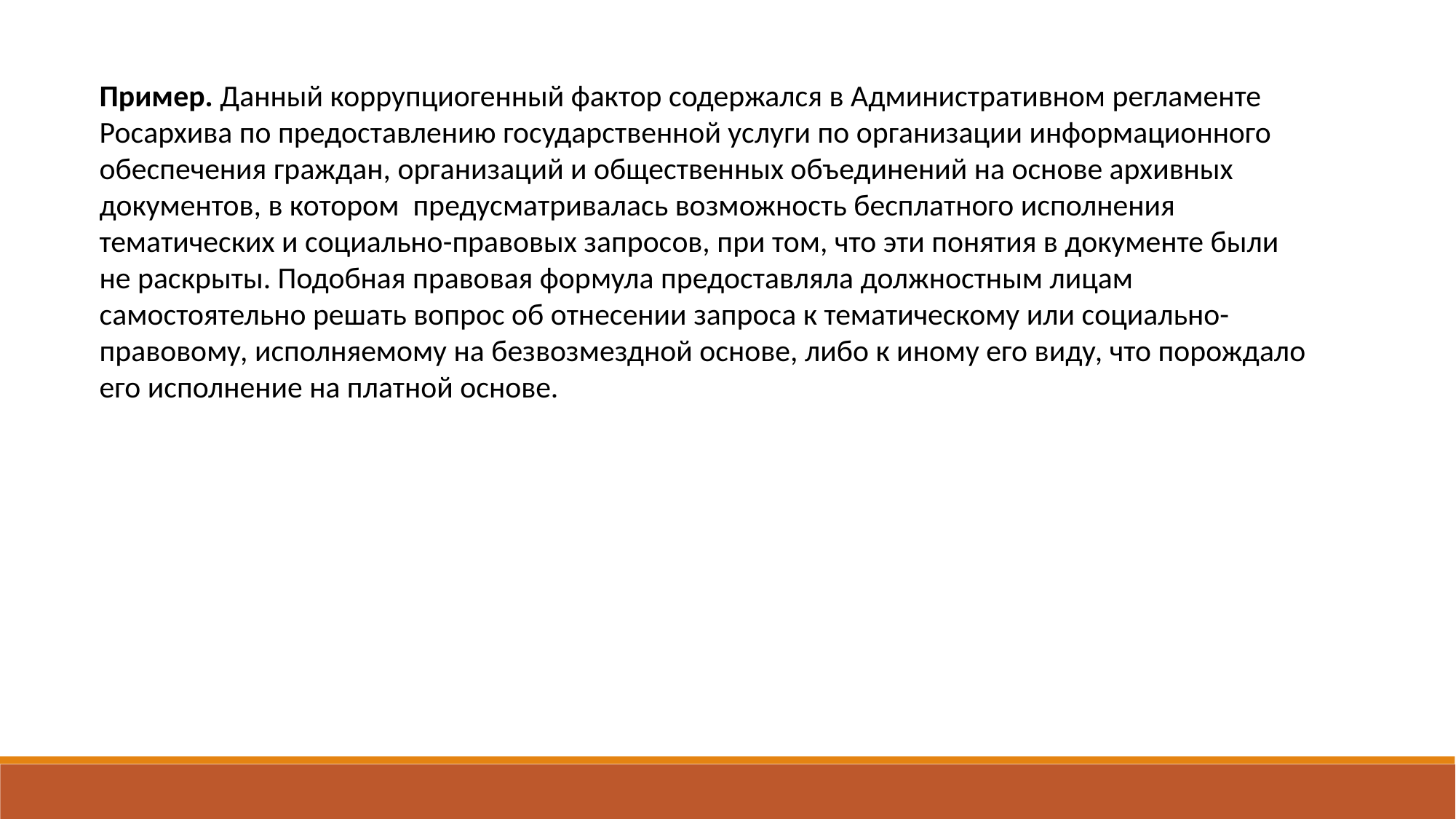

Пример. Данный коррупциогенный фактор содержался в Административном регламенте Росархива по предоставлению государственной услуги по организации информационного обеспечения граждан, организаций и общественных объединений на основе архивных документов, в котором  предусматривалась возможность бесплатного исполнения тематических и социально-правовых запросов, при том, что эти понятия в документе были не раскрыты. Подобная правовая формула предоставляла должностным лицам самостоятельно решать вопрос об отнесении запроса к тематическому или социально-правовому, исполняемому на безвозмездной основе, либо к иному его виду, что порождало его исполнение на платной основе.